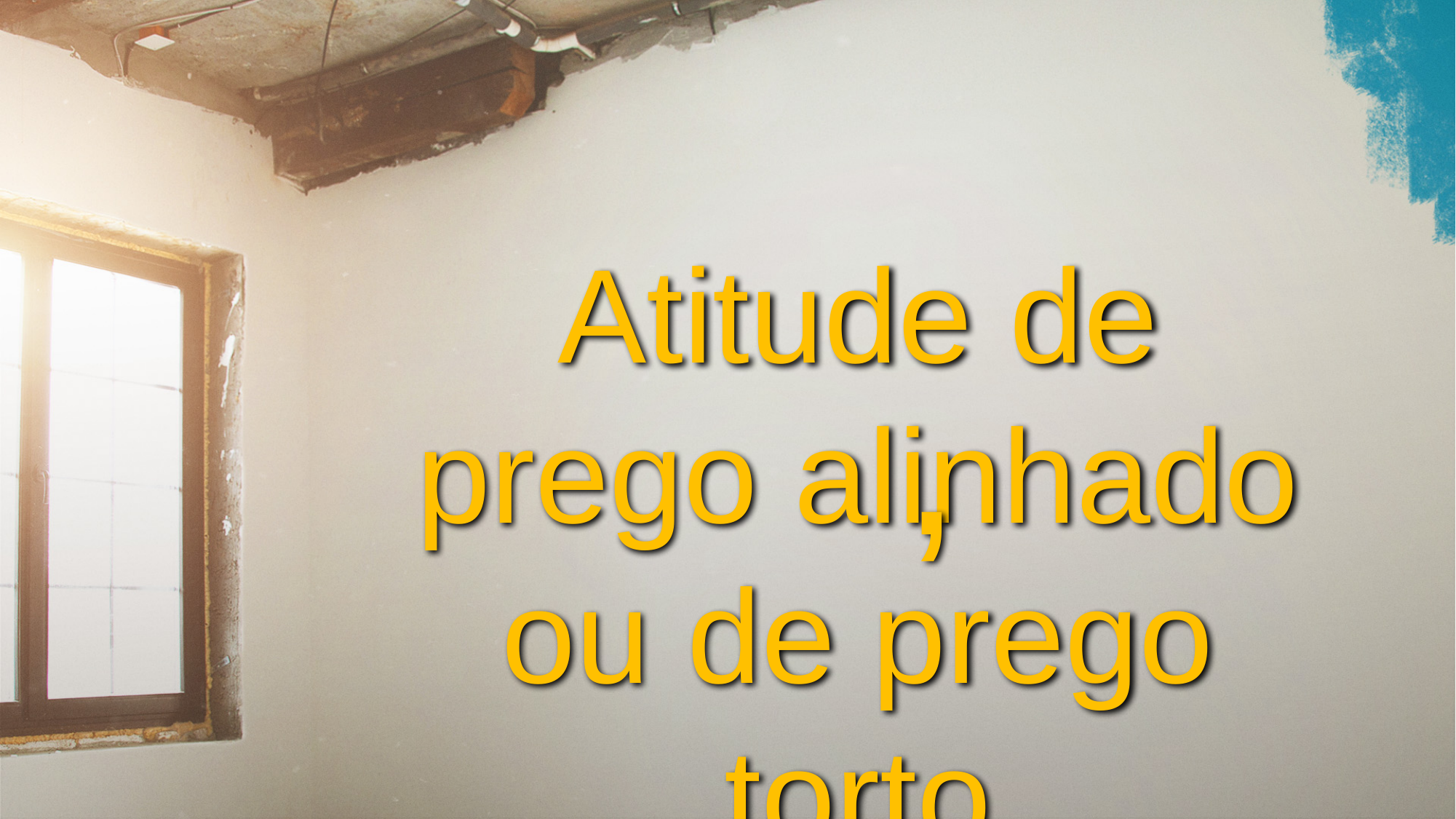

Atitude de prego alinhado ou de prego torto
,